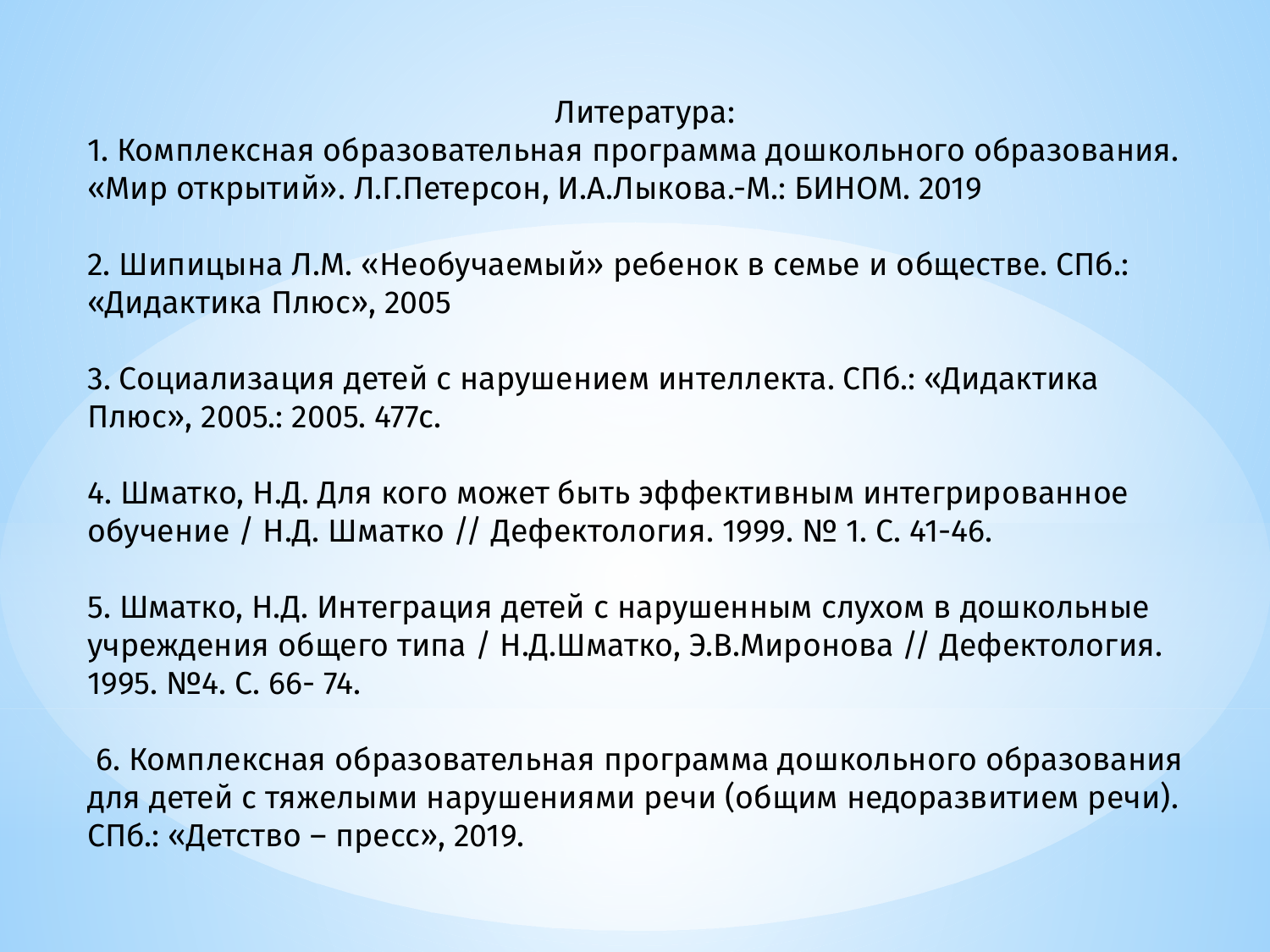

Литература:
1. Комплексная образовательная программа дошкольного образования. «Мир открытий». Л.Г.Петерсон, И.А.Лыкова.-М.: БИНОМ. 2019

2. Шипицына Л.М. «Необучаемый» ребенок в семье и обществе. СПб.: «Дидактика Плюс», 2005

3. Социализация детей с нарушением интеллекта. СПб.: «Дидактика Плюс», 2005.: 2005. 477с.

4. Шматко, Н.Д. Для кого может быть эффективным интегрированное обучение / Н.Д. Шматко // Дефектология. 1999. № 1. С. 41-46.

5. Шматко, Н.Д. Интеграция детей с нарушенным слухом в дошкольные учреждения общего типа / Н.Д.Шматко, Э.В.Миронова // Дефектология. 1995. №4. С. 66- 74.

 6. Комплексная образовательная программа дошкольного образования для детей с тяжелыми нарушениями речи (общим недоразвитием речи). СПб.: «Детство – пресс», 2019.